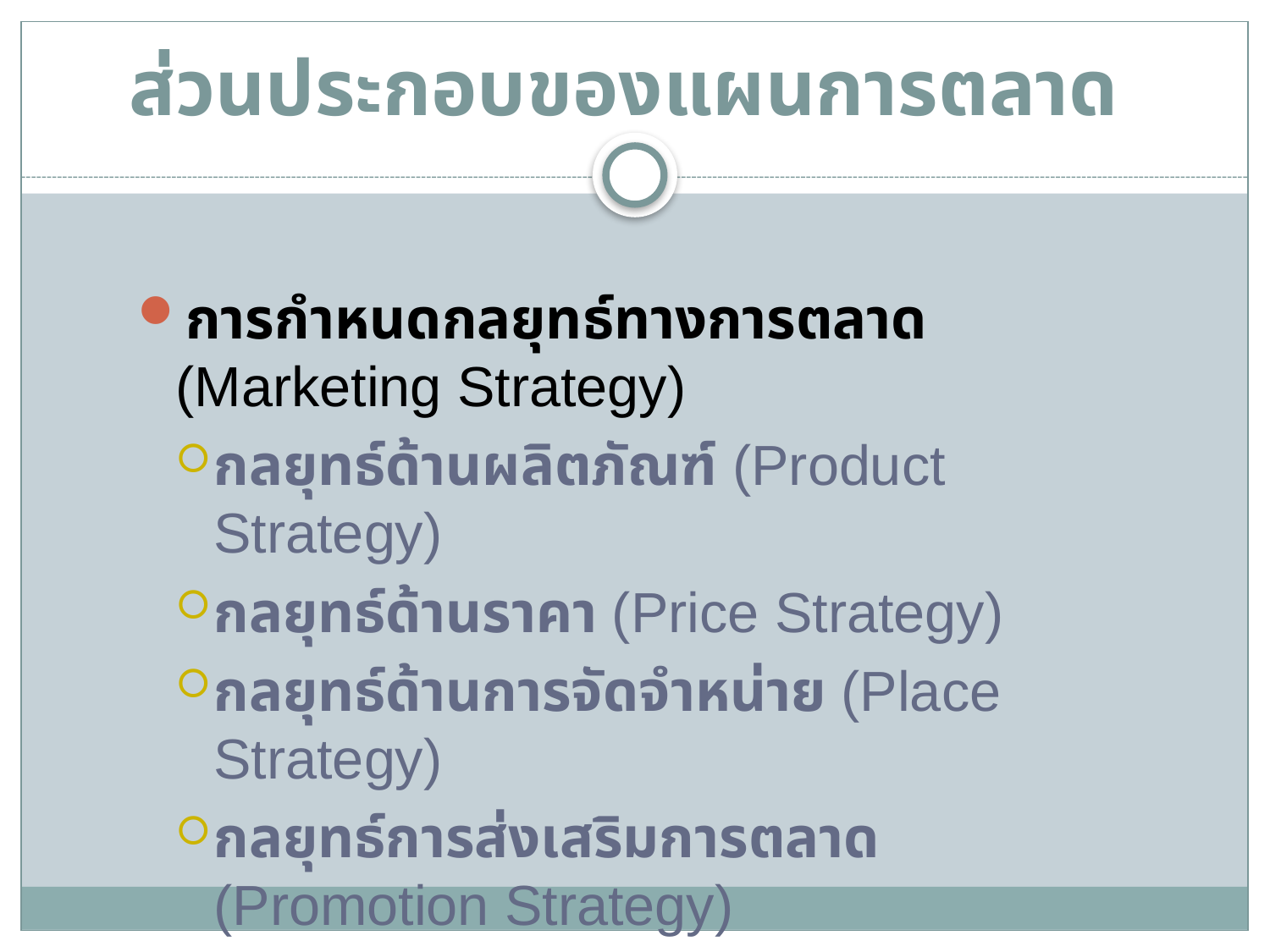

# ส่วนประกอบของแผนการตลาด
การกำหนดกลยุทธ์ทางการตลาด (Marketing Strategy)
กลยุทธ์ด้านผลิตภัณฑ์ (Product Strategy)
กลยุทธ์ด้านราคา (Price Strategy)
กลยุทธ์ด้านการจัดจำหน่าย (Place Strategy)
กลยุทธ์การส่งเสริมการตลาด (Promotion Strategy)